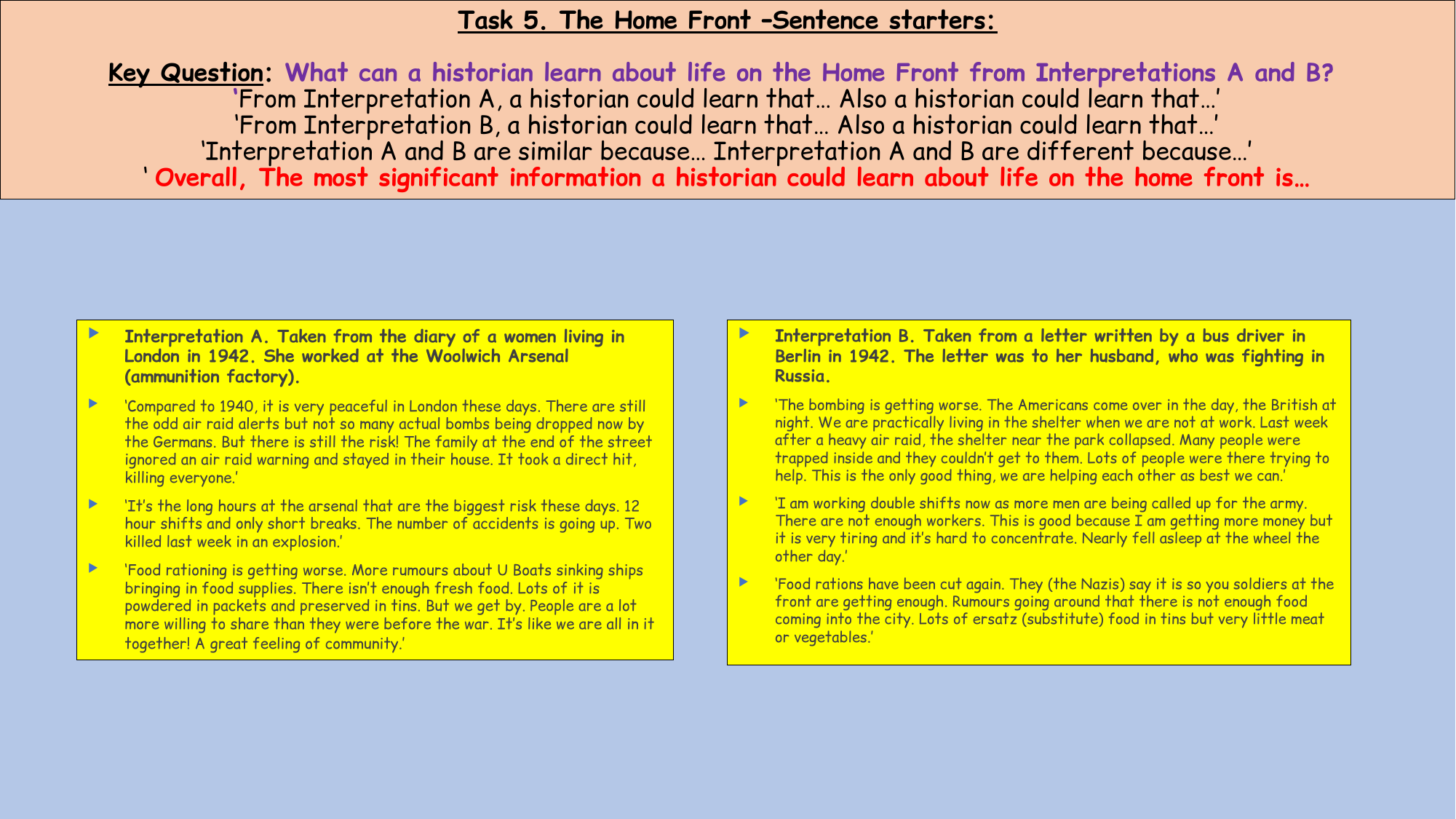

# Task 5. The Home Front –Sentence starters: Key Question: What can a historian learn about life on the Home Front from Interpretations A and B? ‘From Interpretation A, a historian could learn that… Also a historian could learn that…’ ‘From Interpretation B, a historian could learn that… Also a historian could learn that…’ ‘Interpretation A and B are similar because… Interpretation A and B are different because…’ ‘ Overall, The most significant information a historian could learn about life on the home front is…
Interpretation A. Taken from the diary of a women living in London in 1942. She worked at the Woolwich Arsenal (ammunition factory).
‘Compared to 1940, it is very peaceful in London these days. There are still the odd air raid alerts but not so many actual bombs being dropped now by the Germans. But there is still the risk! The family at the end of the street ignored an air raid warning and stayed in their house. It took a direct hit, killing everyone.’
‘It’s the long hours at the arsenal that are the biggest risk these days. 12 hour shifts and only short breaks. The number of accidents is going up. Two killed last week in an explosion.’
‘Food rationing is getting worse. More rumours about U Boats sinking ships bringing in food supplies. There isn’t enough fresh food. Lots of it is powdered in packets and preserved in tins. But we get by. People are a lot more willing to share than they were before the war. It’s like we are all in it together! A great feeling of community.’
Interpretation B. Taken from a letter written by a bus driver in Berlin in 1942. The letter was to her husband, who was fighting in Russia.
‘The bombing is getting worse. The Americans come over in the day, the British at night. We are practically living in the shelter when we are not at work. Last week after a heavy air raid, the shelter near the park collapsed. Many people were trapped inside and they couldn’t get to them. Lots of people were there trying to help. This is the only good thing, we are helping each other as best we can.’
‘I am working double shifts now as more men are being called up for the army. There are not enough workers. This is good because I am getting more money but it is very tiring and it’s hard to concentrate. Nearly fell asleep at the wheel the other day.’
‘Food rations have been cut again. They (the Nazis) say it is so you soldiers at the front are getting enough. Rumours going around that there is not enough food coming into the city. Lots of ersatz (substitute) food in tins but very little meat or vegetables.’